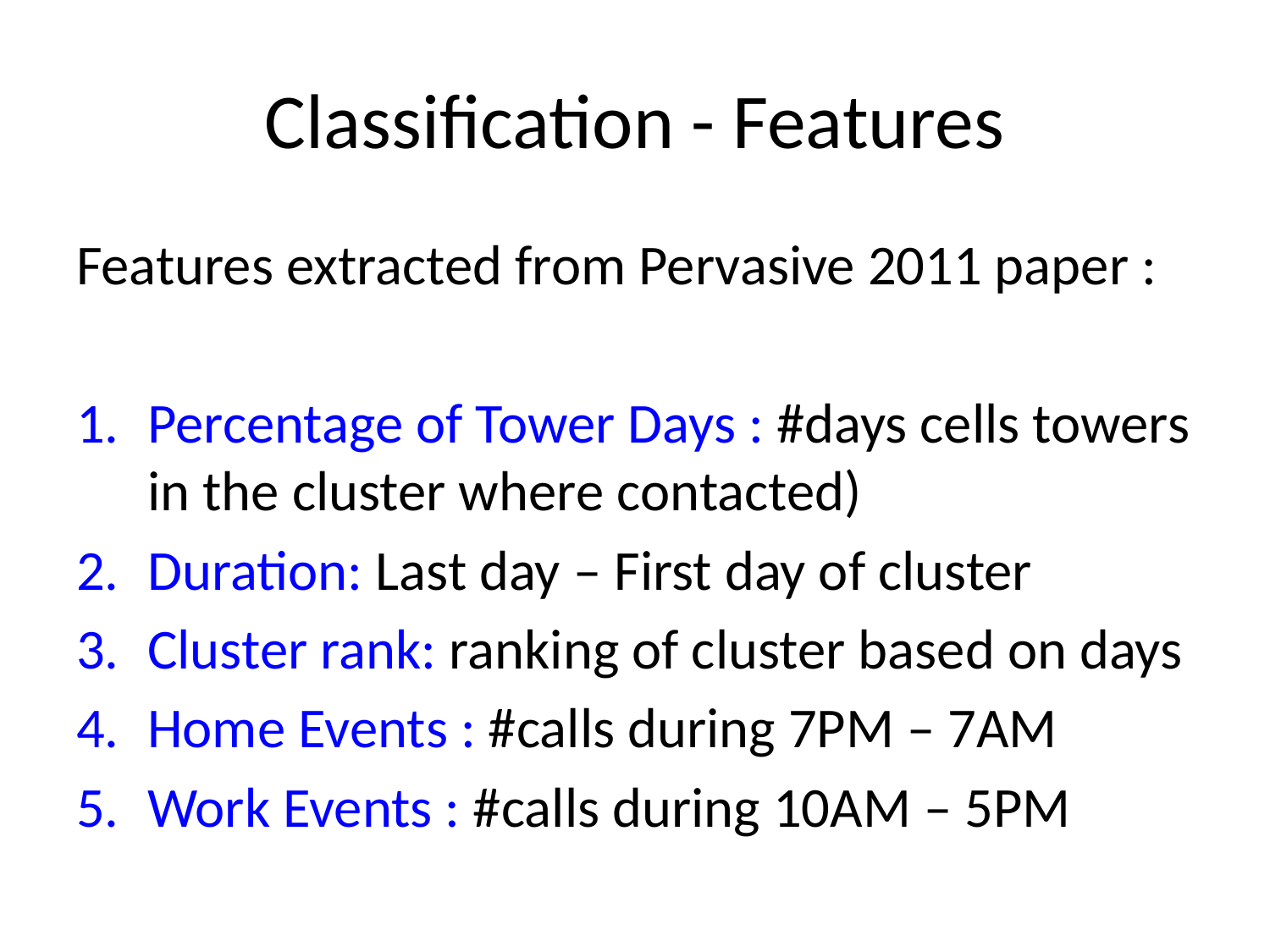

# Classification - Features
Features extracted from Pervasive 2011 paper :

Percentage of Tower Days : #days cells towers in the cluster where contacted)
Duration: Last day – First day of cluster
Cluster rank: ranking of cluster based on days
Home Events : #calls during 7PM – 7AM
Work Events : #calls during 10AM – 5PM